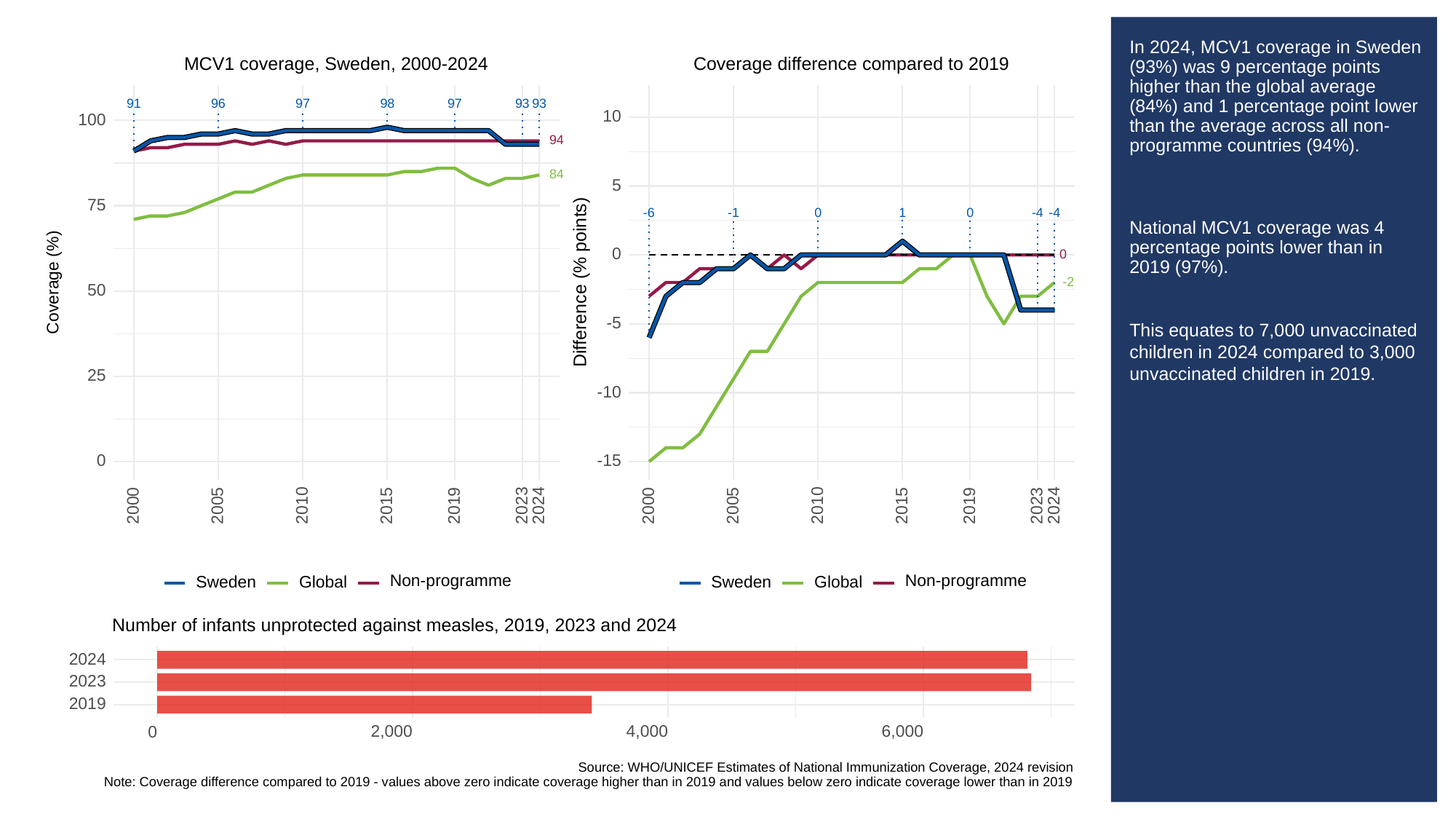

# In 2024, MCV1 coverage in Sweden (93%) was 9 percentage points higher than the global average (84%) and 1 percentage point lower than the average across all non-programme countries (94%).

National MCV1 coverage was 4 percentage points lower than in 2019 (97%).

This equates to 7,000 unvaccinated children in 2024 compared to 3,000 unvaccinated children in 2019.

MCV1 coverage, Sweden, 2000-2024
Coverage difference compared to 2019

93
93
91
96
97
98
97
10

100

94

84
5

75

-6
0
0
-1
1
-4
-4

0
0

Difference (% points)
Coverage (%)
-2
50

-5

25

-10

0
-15

2023
2023
2000
2005
2010
2015
2019
2024
2000
2005
2010
2015
2019
2024
Non-programme
Non-programme
Sweden
Global
Sweden
Global

Number of infants unprotected against measles, 2019, 2023 and 2024

2024

2023

2019

2,000
4,000
6,000
0
Source: WHO/UNICEF Estimates of National Immunization Coverage, 2024 revision
Note: Coverage difference compared to 2019 - values above zero indicate coverage higher than in 2019 and values below zero indicate coverage lower than in 2019